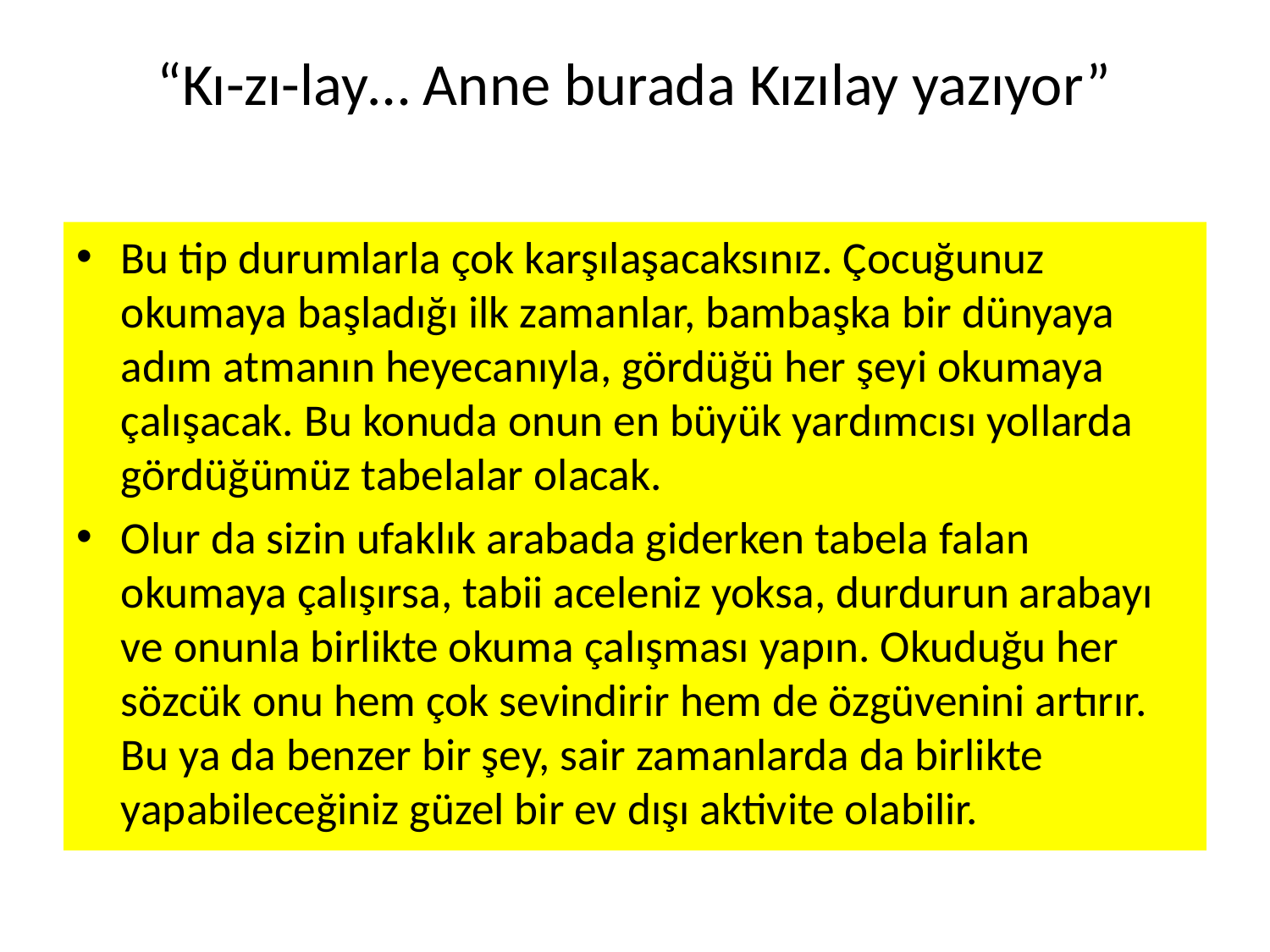

# “Kı-zı-lay… Anne burada Kızılay yazıyor”
Bu tip durumlarla çok karşılaşacaksınız. Çocuğunuz okumaya başladığı ilk zamanlar, bambaşka bir dünyaya adım atmanın heyecanıyla, gördüğü her şeyi okumaya çalışacak. Bu konuda onun en büyük yardımcısı yollarda gördüğümüz tabelalar olacak.
Olur da sizin ufaklık arabada giderken tabela falan okumaya çalışırsa, tabii aceleniz yoksa, durdurun arabayı ve onunla birlikte okuma çalışması yapın. Okuduğu her sözcük onu hem çok sevindirir hem de özgüvenini artırır. Bu ya da benzer bir şey, sair zamanlarda da birlikte yapabileceğiniz güzel bir ev dışı aktivite olabilir.